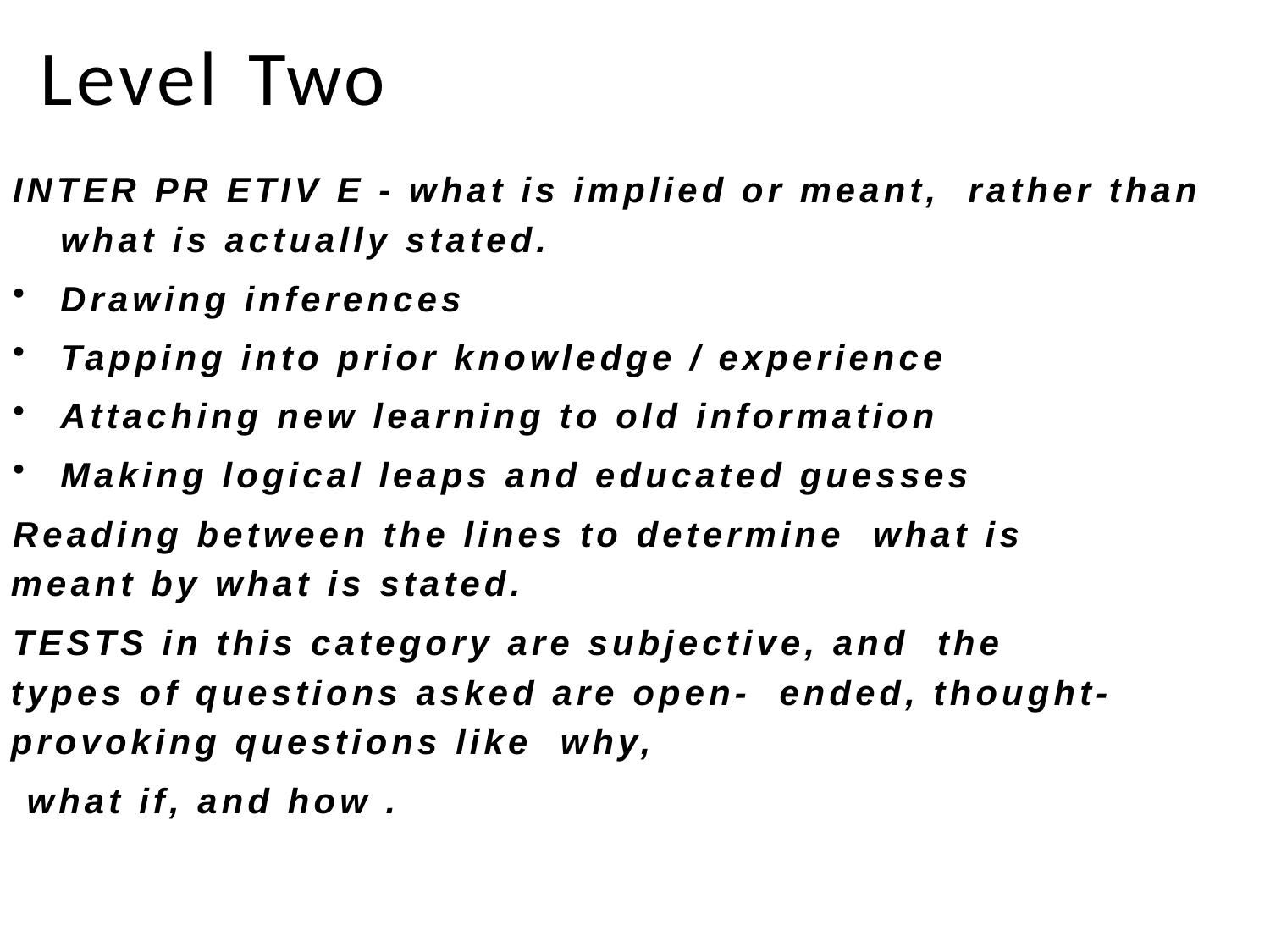

# Level Two
INTER PR ETIV E - what is implied or meant,  rather than what is actually stated.
Drawing inferences
Tapping into prior knowledge / experience
Attaching new learning to old information
Making logical leaps and educated guesses
Reading between the lines to determine  what is meant by what is stated.
TESTS in this category are subjective, and  the types of questions asked are open-  ended, thought-provoking questions like  why,
 what if, and how .